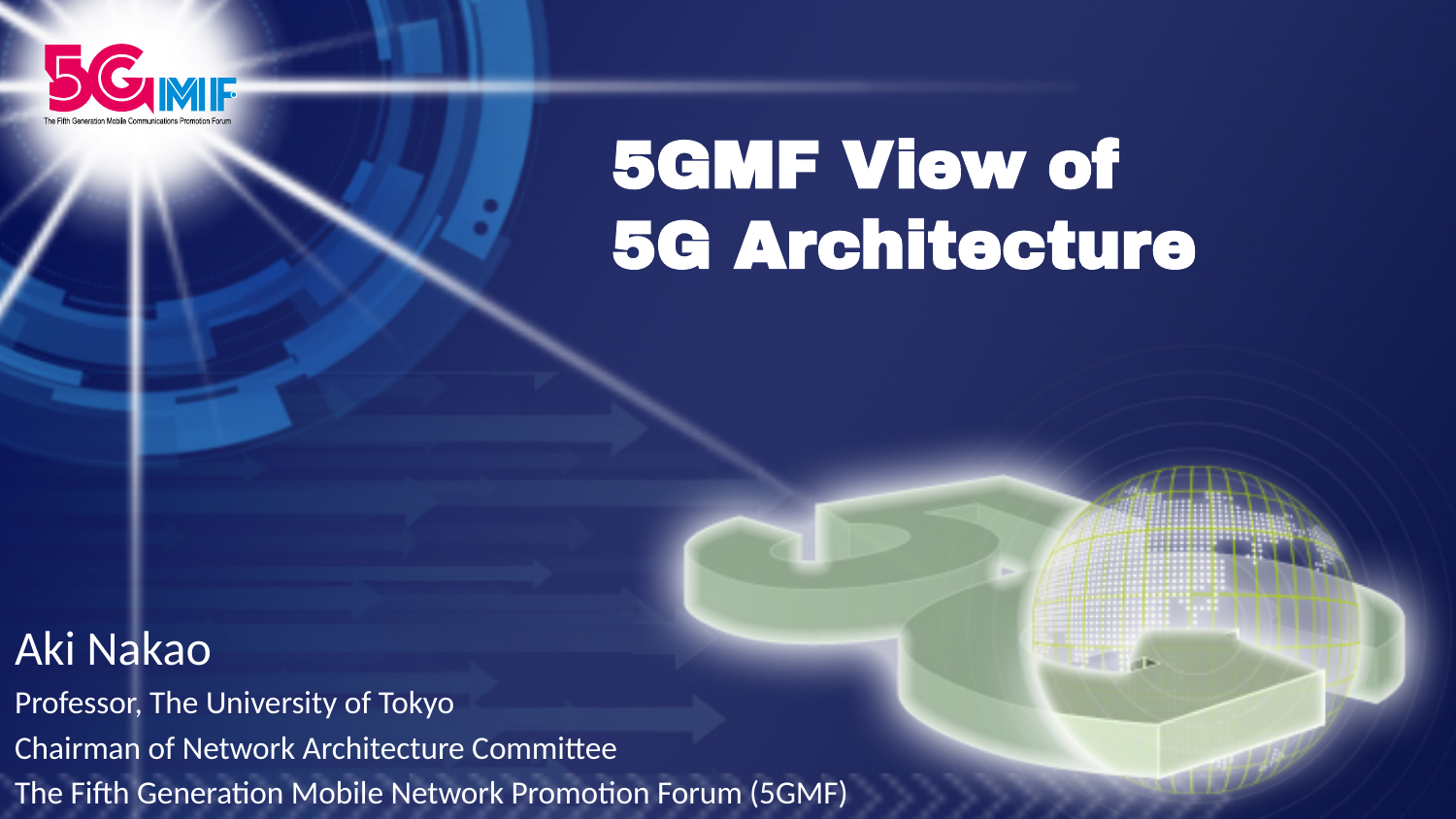

# 5GMF View of 5G Architecture
Aki Nakao
Professor, The University of Tokyo
Chairman of Network Architecture Committee
The Fifth Generation Mobile Network Promotion Forum (5GMF)